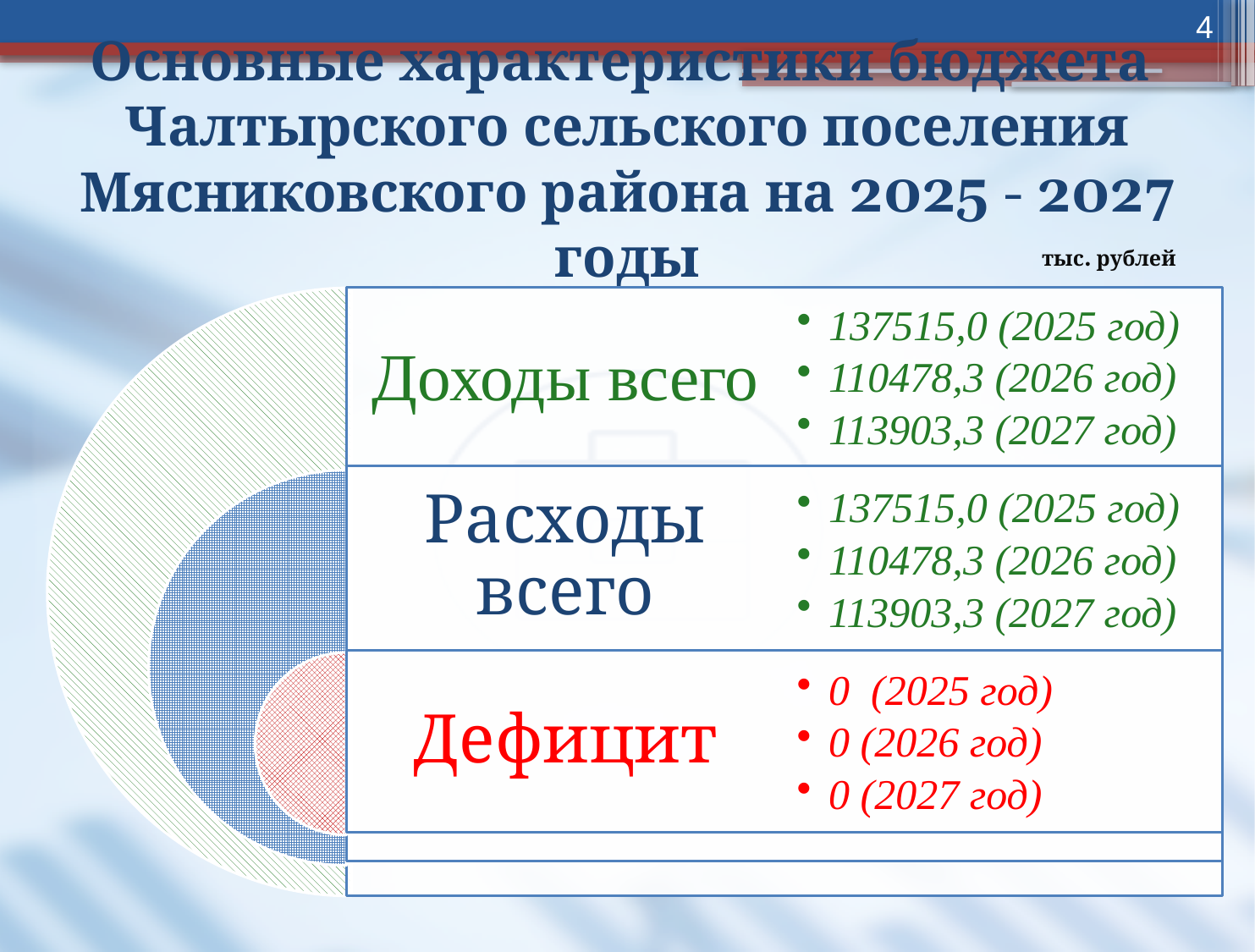

4
Основные характеристики бюджета
Чалтырского сельского поселения Мясниковского района на 2025 - 2027 годы
тыс. рублей
Доходы всего
Расходы всего
Дефицит
137515,0 (2025 год)
110478,3 (2026 год)
113903,3 (2027 год)
137515,0 (2025 год)
110478,3 (2026 год)
113903,3 (2027 год)
0  (2025 год)
0 (2026 год)
0 (2027 год)